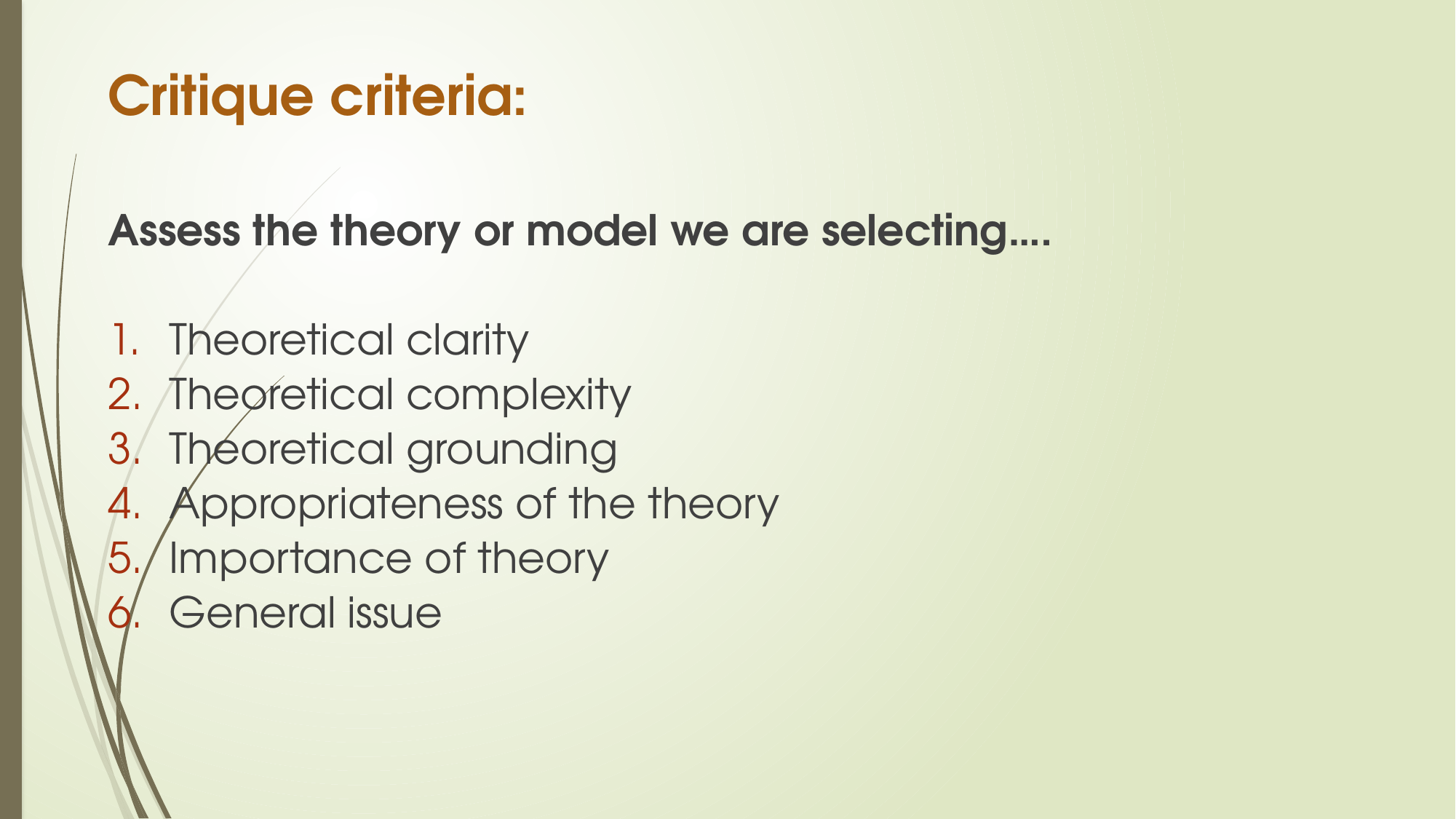

# Critique criteria:
Assess the theory or model we are selecting….

Theoretical clarity
Theoretical complexity
Theoretical grounding
Appropriateness of the theory
Importance of theory
General issue